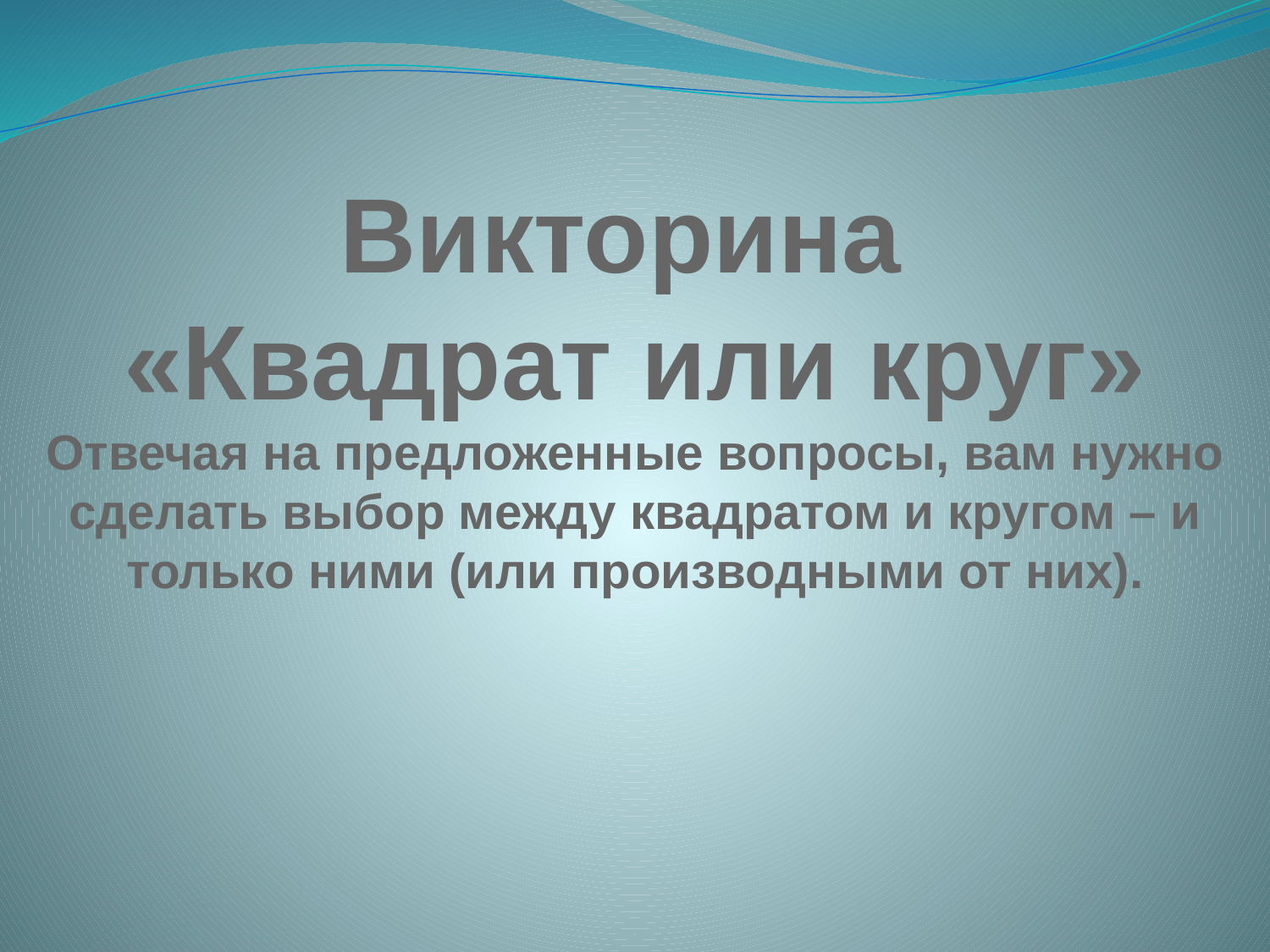

Викторина
«Квадрат или круг»
Отвечая на предложенные вопросы, вам нужно сделать выбор между квадратом и кругом – и только ними (или производными от них).